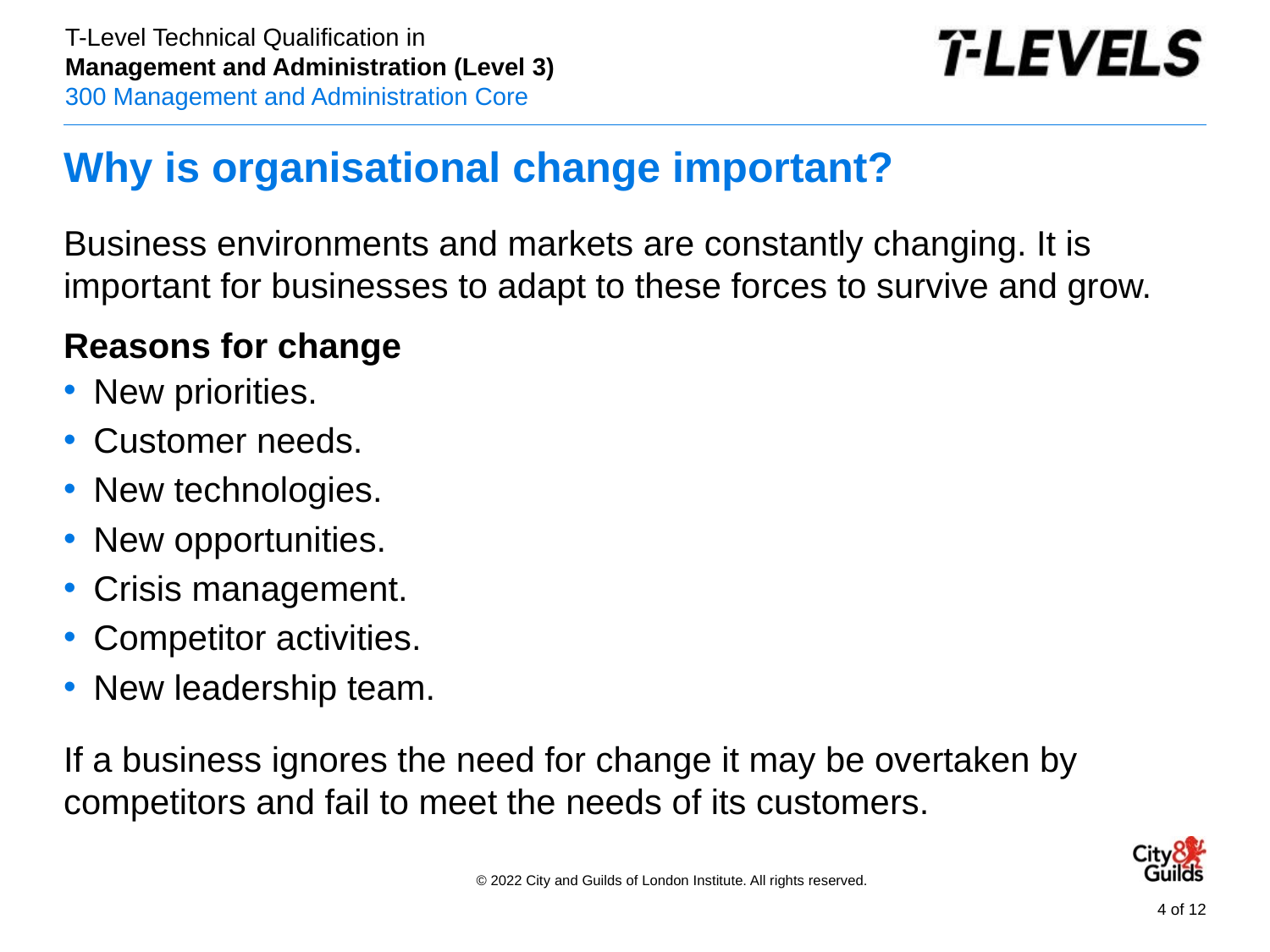

# Why is organisational change important?
Business environments and markets are constantly changing. It is important for businesses to adapt to these forces to survive and grow.
Reasons for change
New priorities.
Customer needs.
New technologies.
New opportunities.
Crisis management.
Competitor activities.
New leadership team.
If a business ignores the need for change it may be overtaken by competitors and fail to meet the needs of its customers.